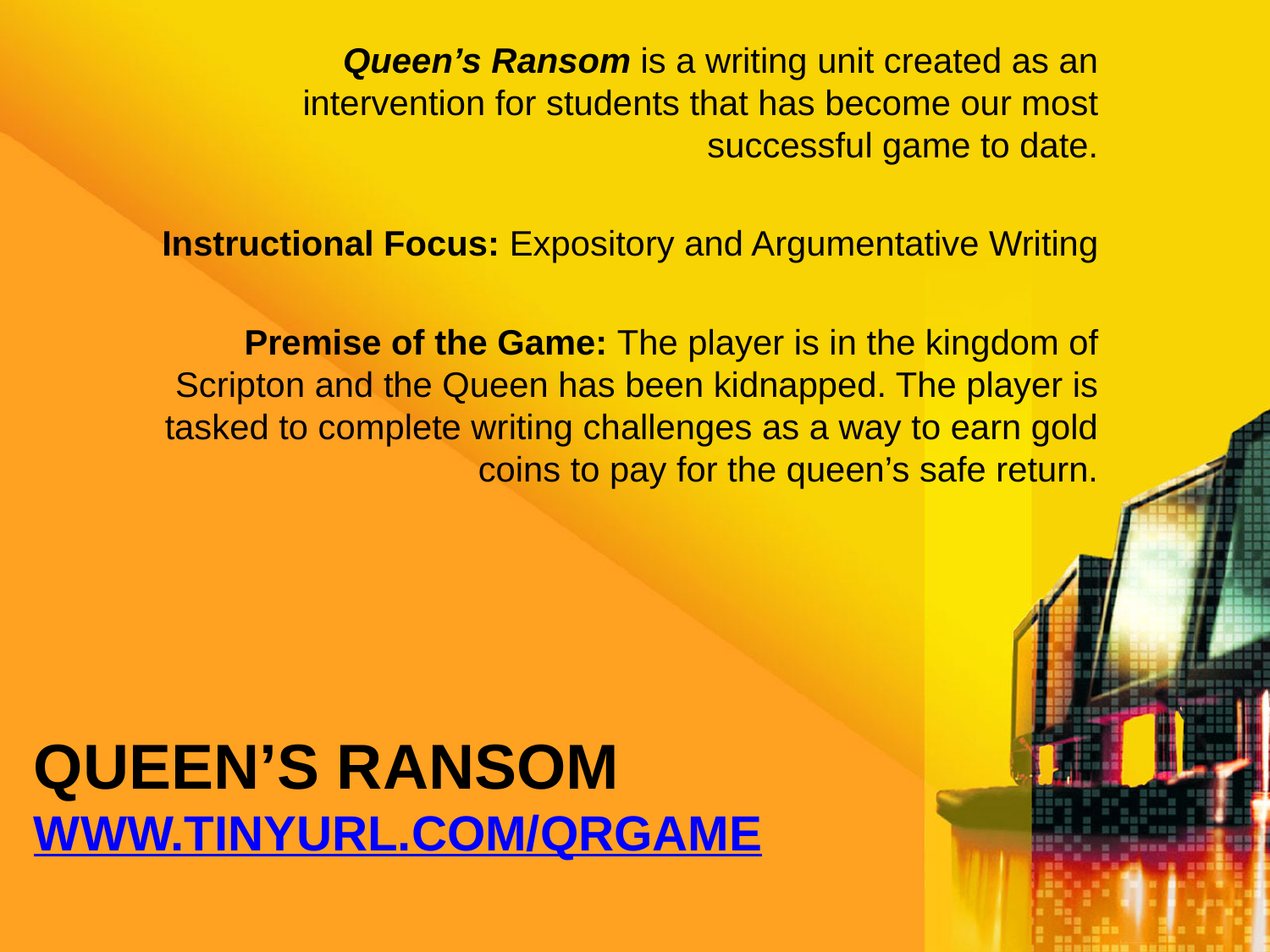

Queen’s Ransom is a writing unit created as an intervention for students that has become our most successful game to date.

Instructional Focus: Expository and Argumentative Writing

Premise of the Game: The player is in the kingdom of Scripton and the Queen has been kidnapped. The player is tasked to complete writing challenges as a way to earn gold coins to pay for the queen’s safe return.
# Queen’s Ransom www.tinyurl.com/qrgame